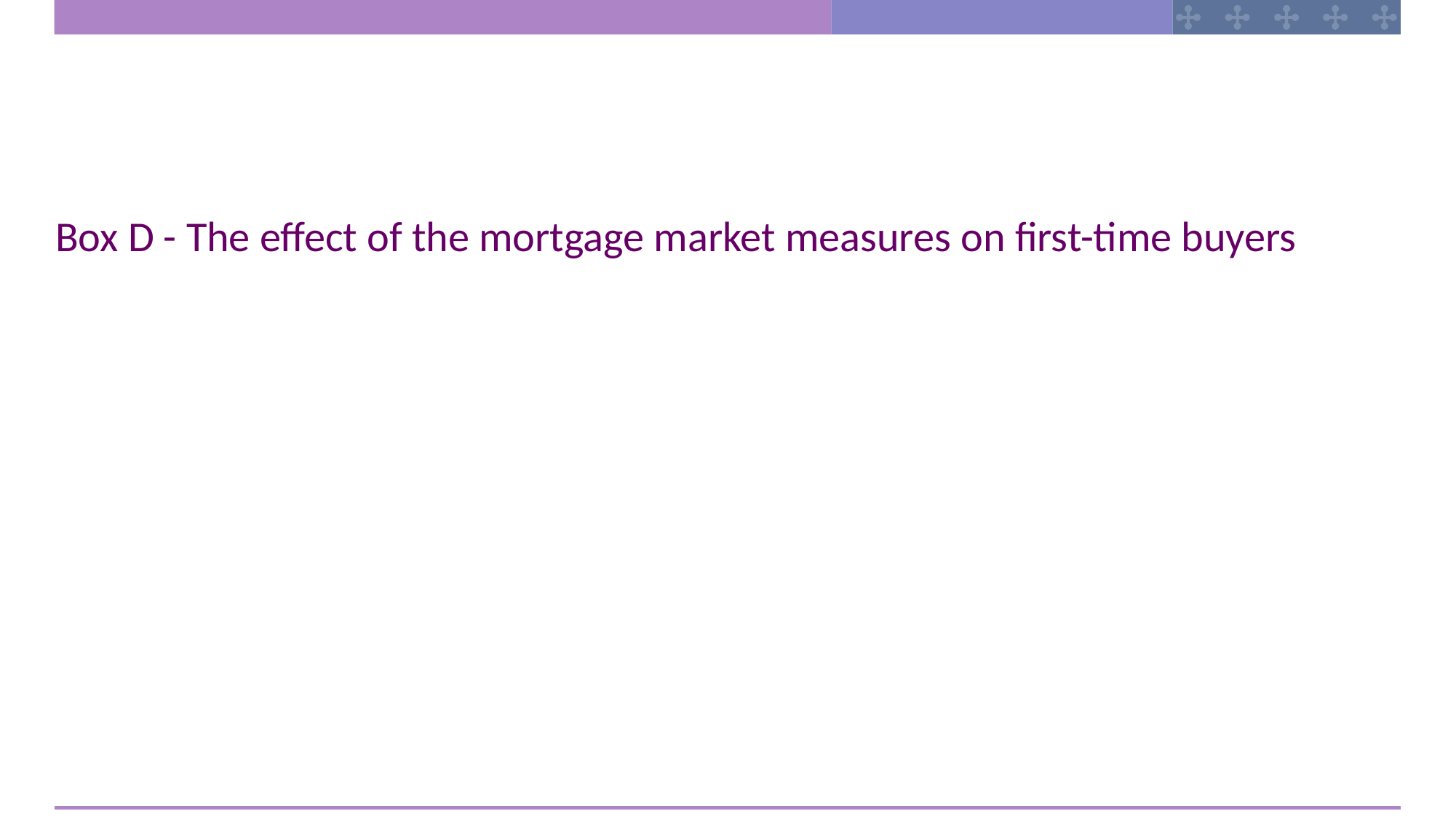

Box D - The effect of the mortgage market measures on first-time buyers